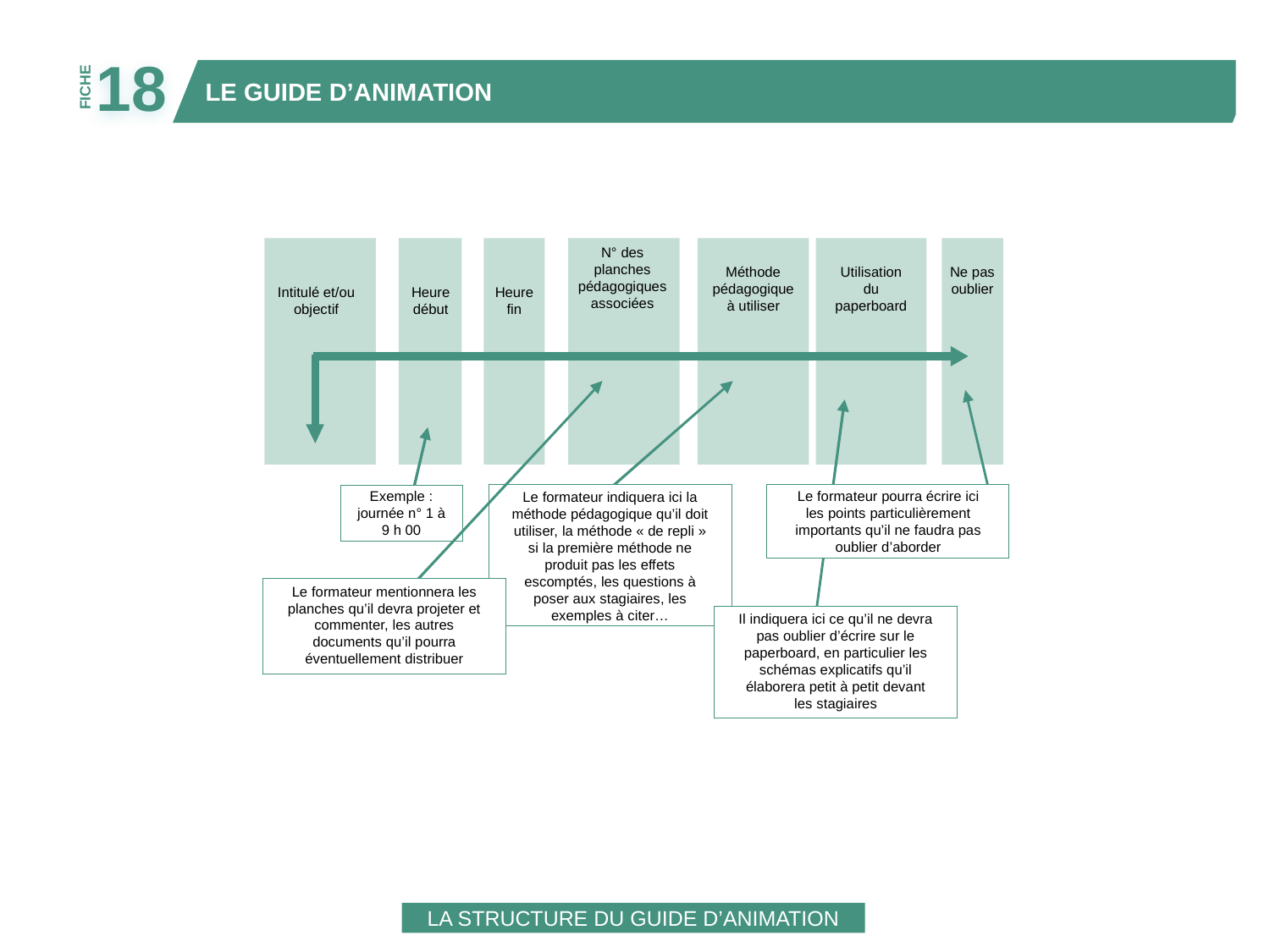

18

LE GUIDE D’ANIMATION
FICHE

N° des
planches
pédagogiques
associées
Méthode
pédagogique
à utiliser
Utilisation
du
paperboard
Ne pas
oublier
Intitulé et/ou
objectif
Heure
début
Heure
fin

Le formateur pourra écrire ici
les points particulièrement
importants qu’il ne faudra pas
oublier d’aborder
Exemple :
journée n° 1 à
9 h 00
Le formateur indiquera ici la
méthode pédagogique qu’il doit
utiliser, la méthode « de repli »
si la première méthode ne
produit pas les effets
escomptés, les questions à
poser aux stagiaires, les
exemples à citer…

Le formateur mentionnera les
planches qu’il devra projeter et
commenter, les autres
documents qu’il pourra
éventuellement distribuer

Il indiquera ici ce qu’il ne devra
pas oublier d’écrire sur le
paperboard, en particulier les
schémas explicatifs qu’il
élaborera petit à petit devant
les stagiaires
LA STRUCTURE DU GUIDE D’ANIMATION